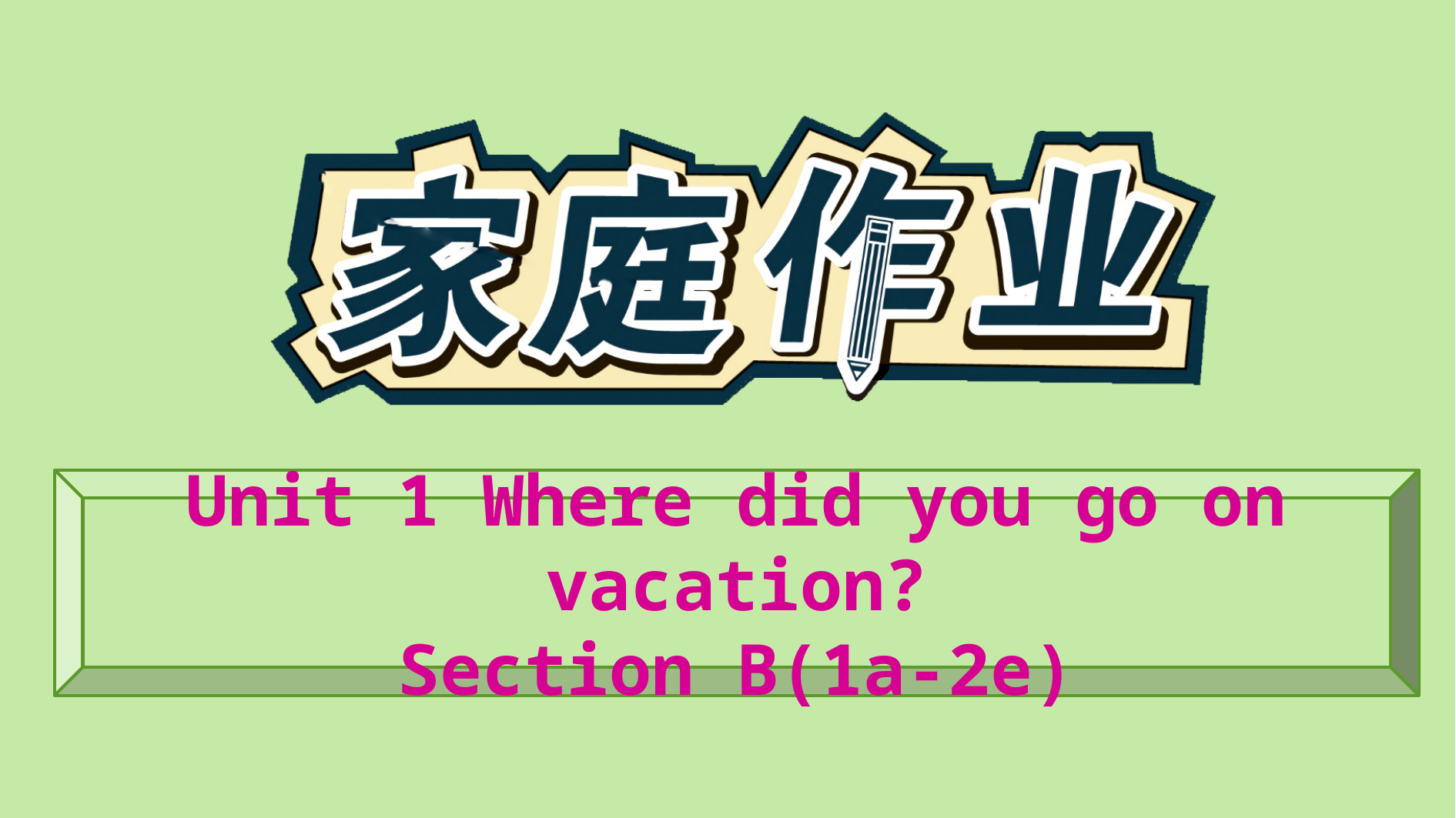

Unit 1 Where did you go on vacation?
Section B(1a-2e)